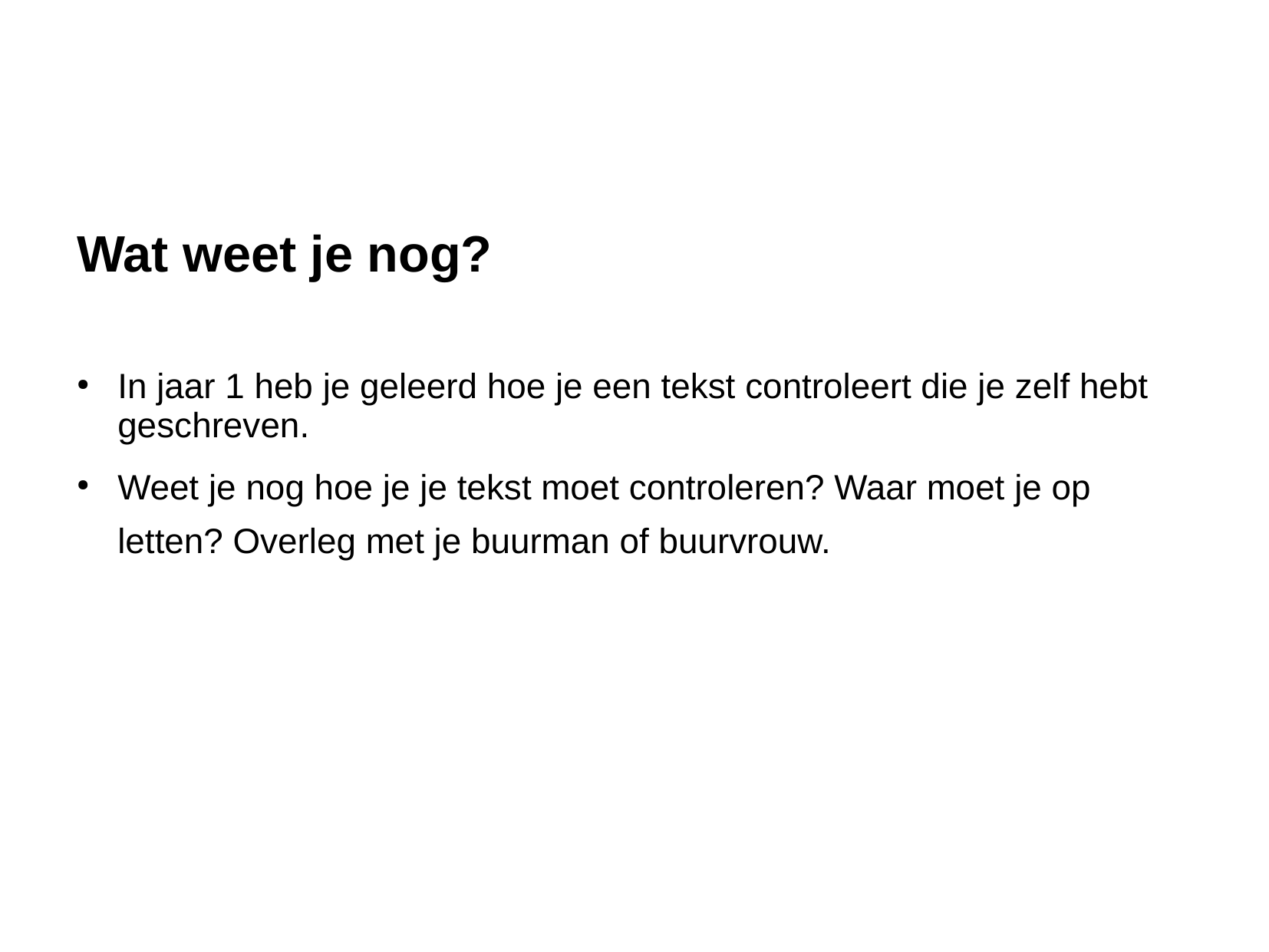

#
Wat weet je nog?
In jaar 1 heb je geleerd hoe je een tekst controleert die je zelf hebt geschreven.
Weet je nog hoe je je tekst moet controleren? Waar moet je op letten? Overleg met je buurman of buurvrouw.